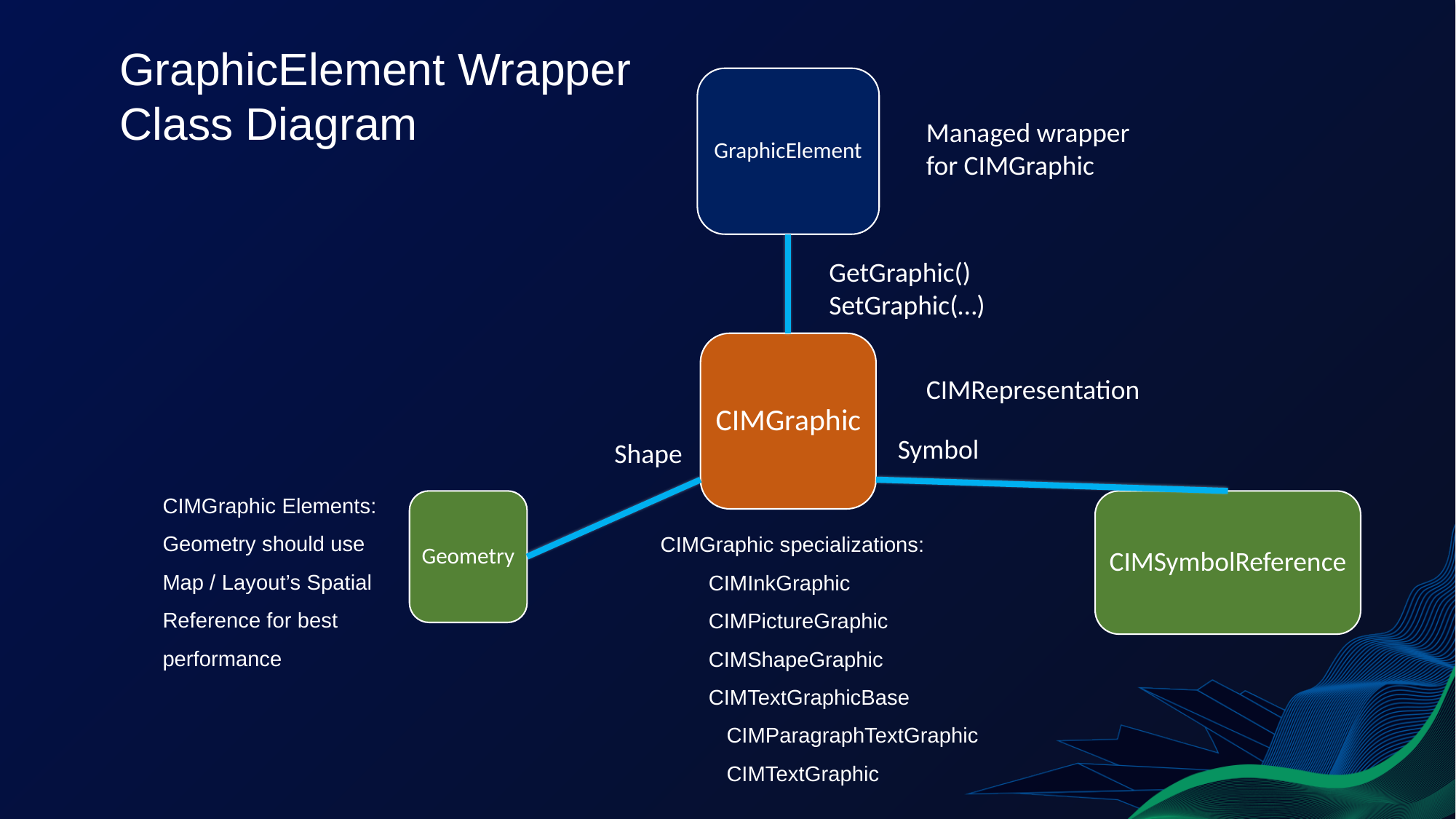

GraphicElement Wrapper
Class Diagram
GraphicElement
CIMGraphic
Geometry
CIMSymbolReference
Managed wrapper for CIMGraphic
GetGraphic()
SetGraphic(…)
CIMRepresentation
Symbol
Shape
 CIMGraphic Elements:
 Geometry should use
 Map / Layout’s Spatial
 Reference for best
 performance
 CIMGraphic specializations:
         CIMInkGraphic
         CIMPictureGraphic
         CIMShapeGraphic
         CIMTextGraphicBase
            CIMParagraphTextGraphic
            CIMTextGraphic